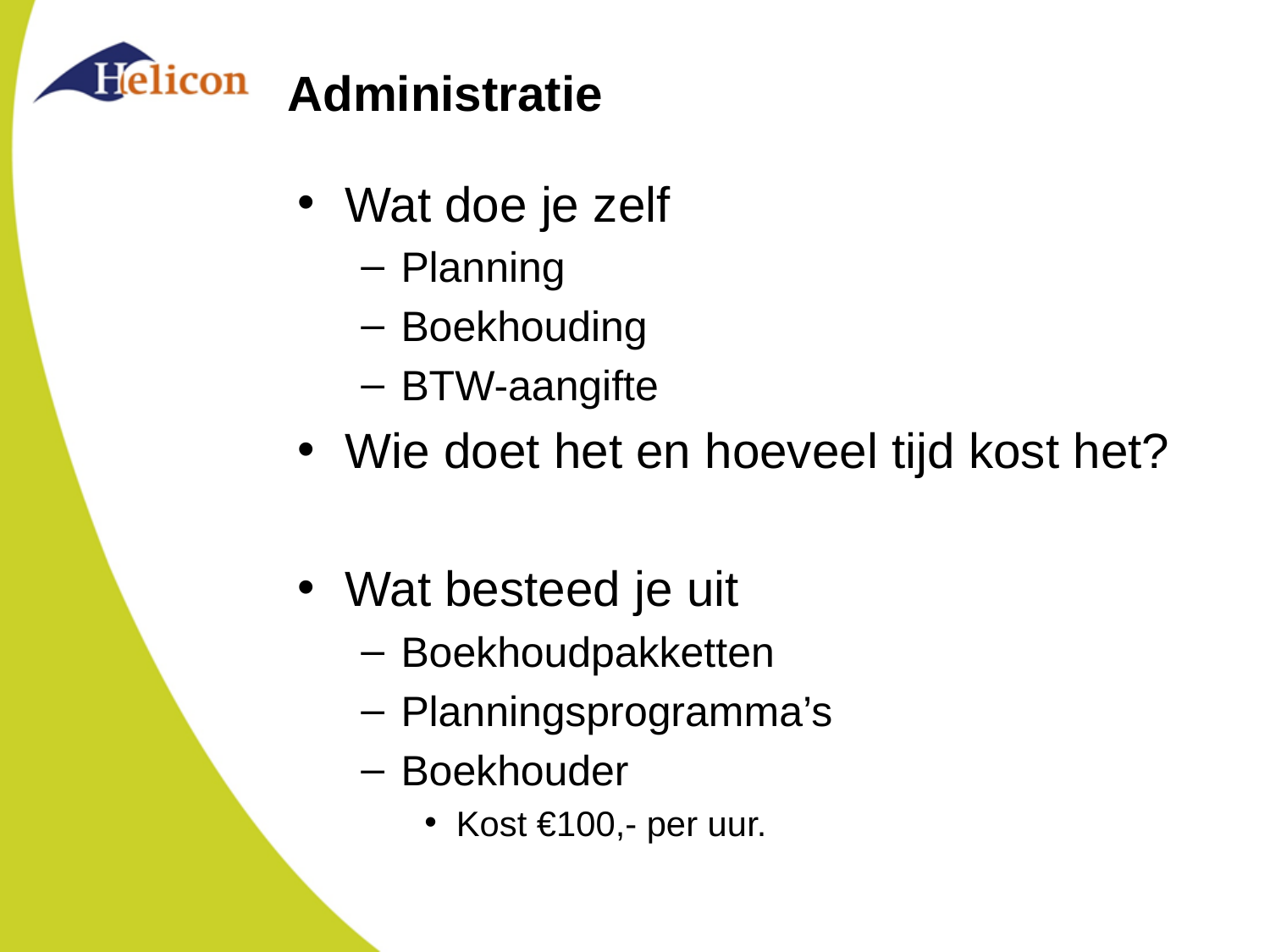

# Administratie
Wat doe je zelf
Planning
Boekhouding
BTW-aangifte
Wie doet het en hoeveel tijd kost het?

Wat besteed je uit
Boekhoudpakketten
Planningsprogramma’s
Boekhouder
Kost €100,- per uur.